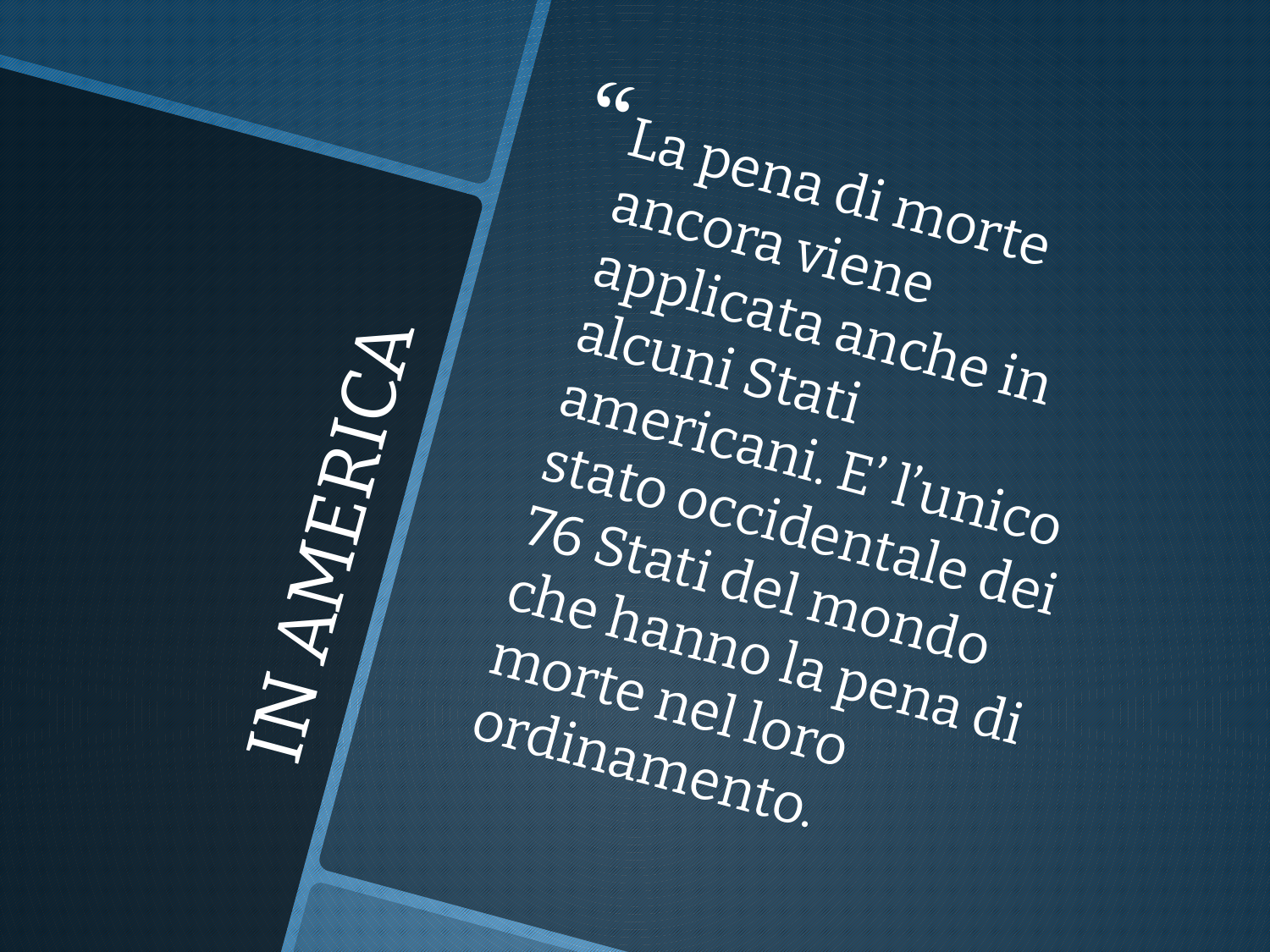

La pena di morte ancora viene applicata anche in alcuni Stati americani. E’ l’unico stato occidentale dei 76 Stati del mondo che hanno la pena di morte nel loro ordinamento.

# IN AMERICA